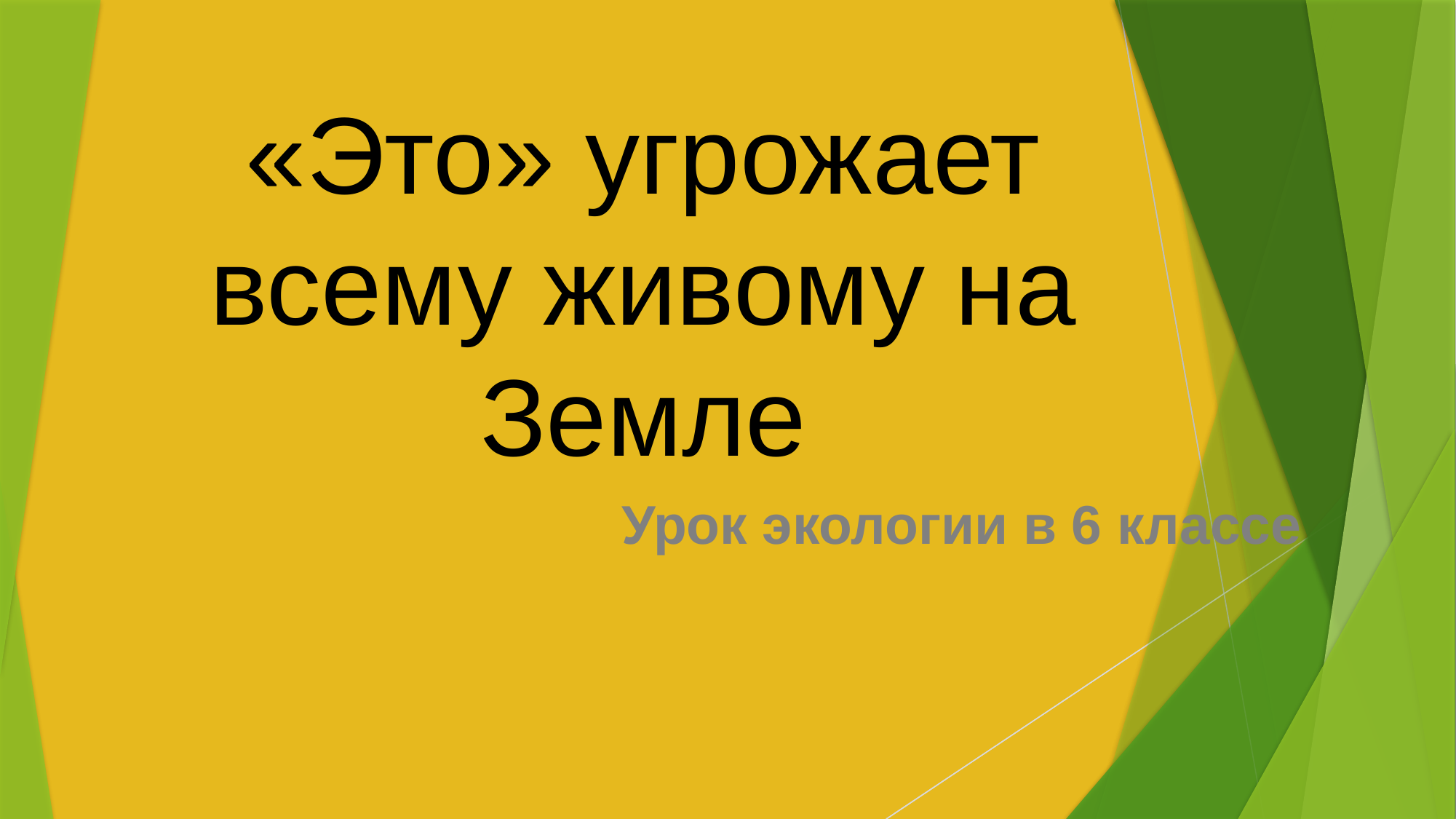

# «Это» угрожает всему живому на Земле
Урок экологии в 6 классе